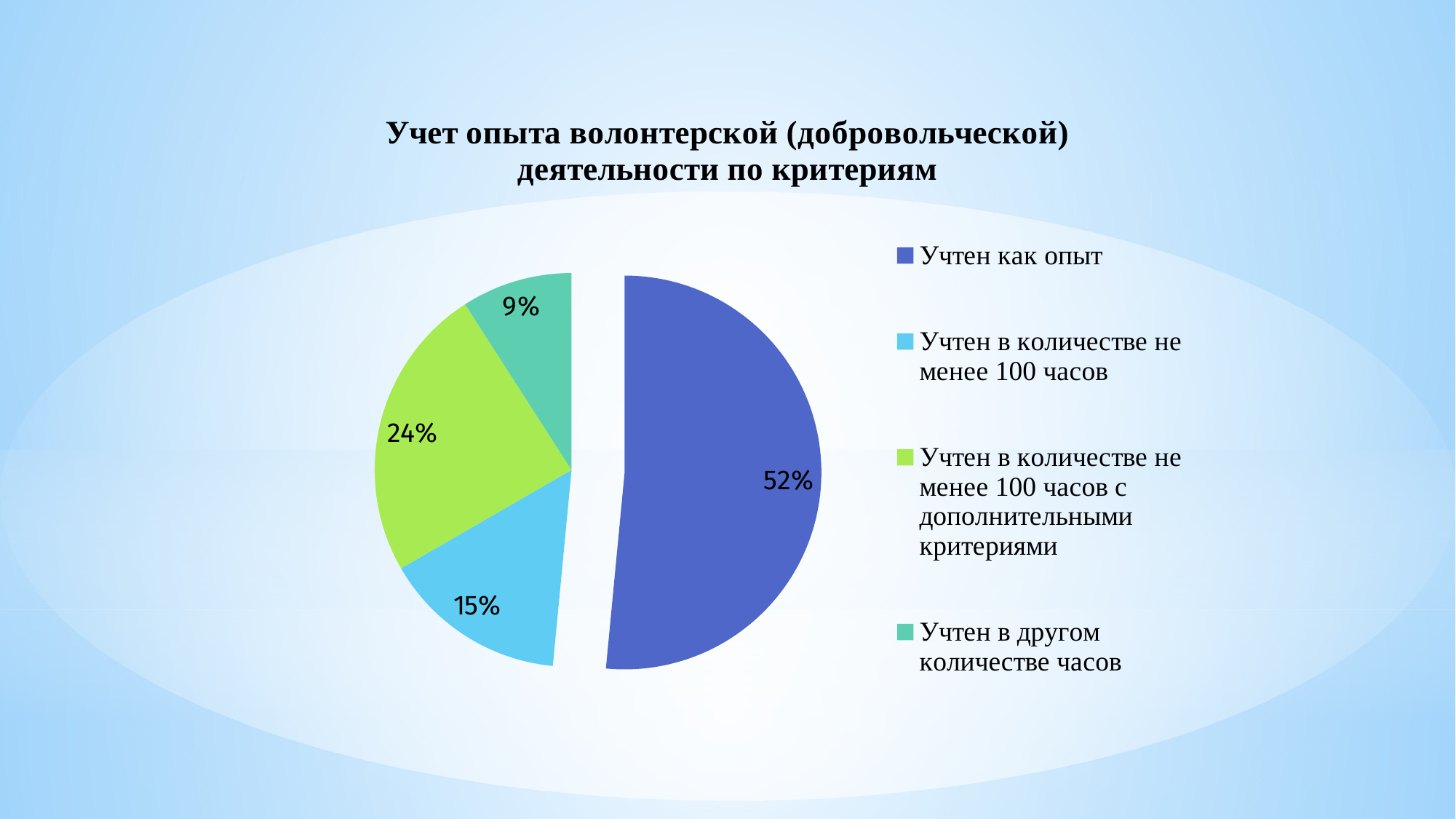

### Chart: Учет опыта волонтерской (добровольческой) деятельности по критериям

| Category | Учет опыта волонтерской (добровольческой) деятельности по критериям |
|---|---|
| Учтен как опыт  | 17.0 |
| Учтен в количестве не менее 100 часов  | 5.0 |
| Учтен в количестве не менее 100 часов с дополнительными критериями  | 8.0 |
| Учтен в другом количестве часов  | 3.0 |